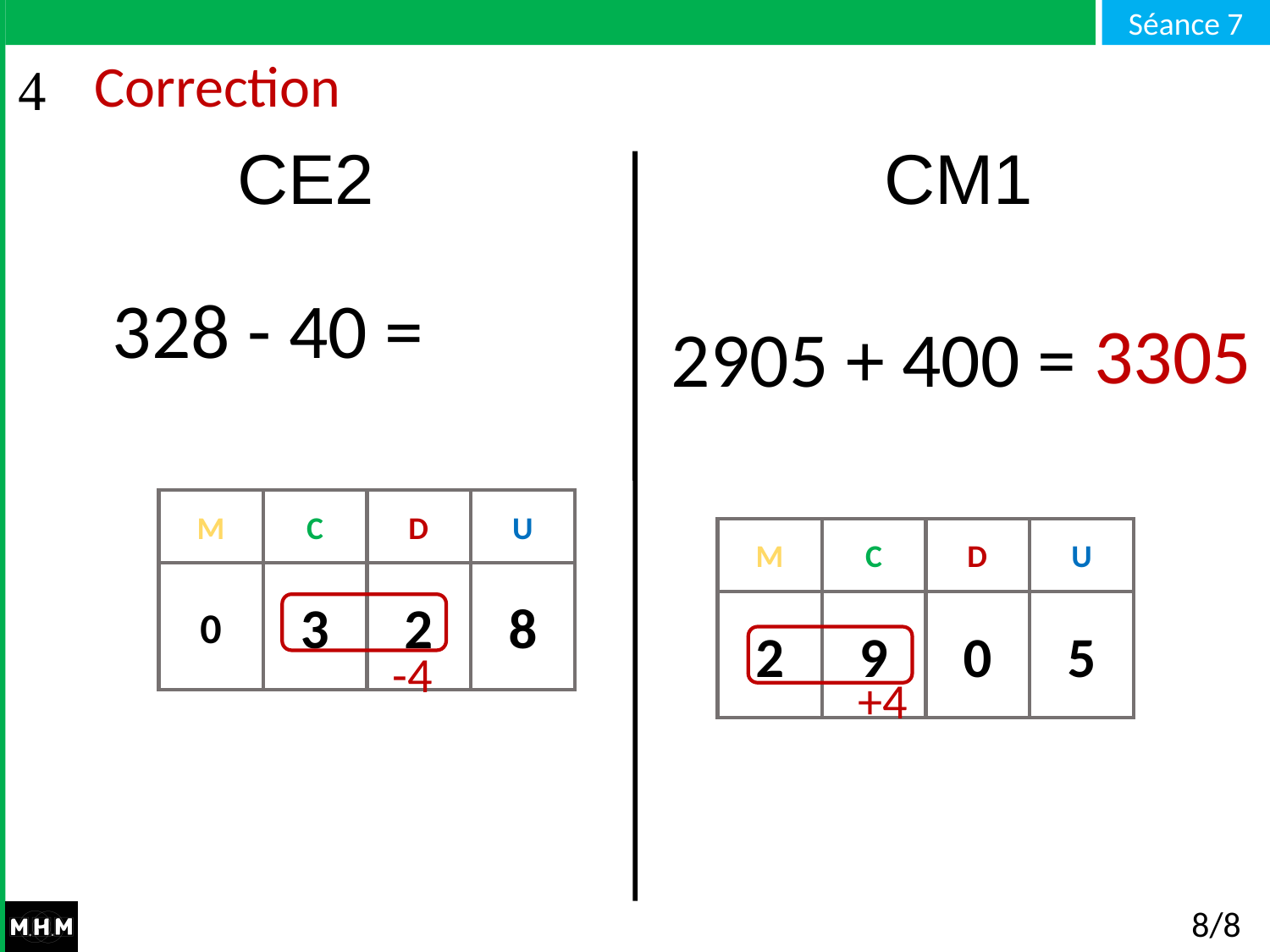

# Correction
CE2                          CM1

328 - 40 =
3305
2905 + 400 =
M
C
D
U
0
3
2
8
M
C
D
U
2
9
0
5

-4
+4
8/8